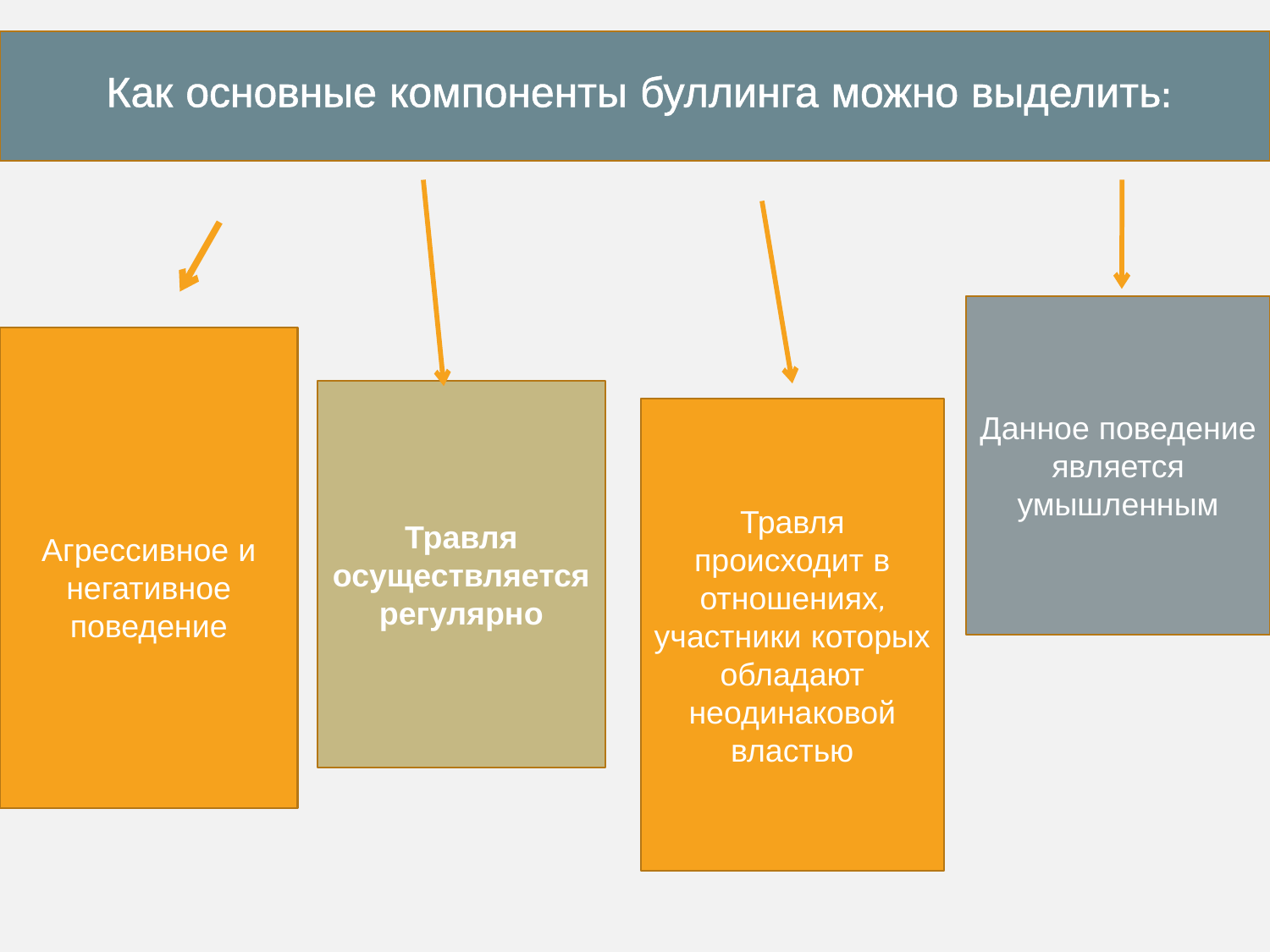

Как основные компоненты буллинга можно выделить:

Данное поведение является умышленным

Агрессивное и негативное поведение
Травля осуществляется регулярно
Травля происходит в отношениях, участники которых обладают неодинаковой властью